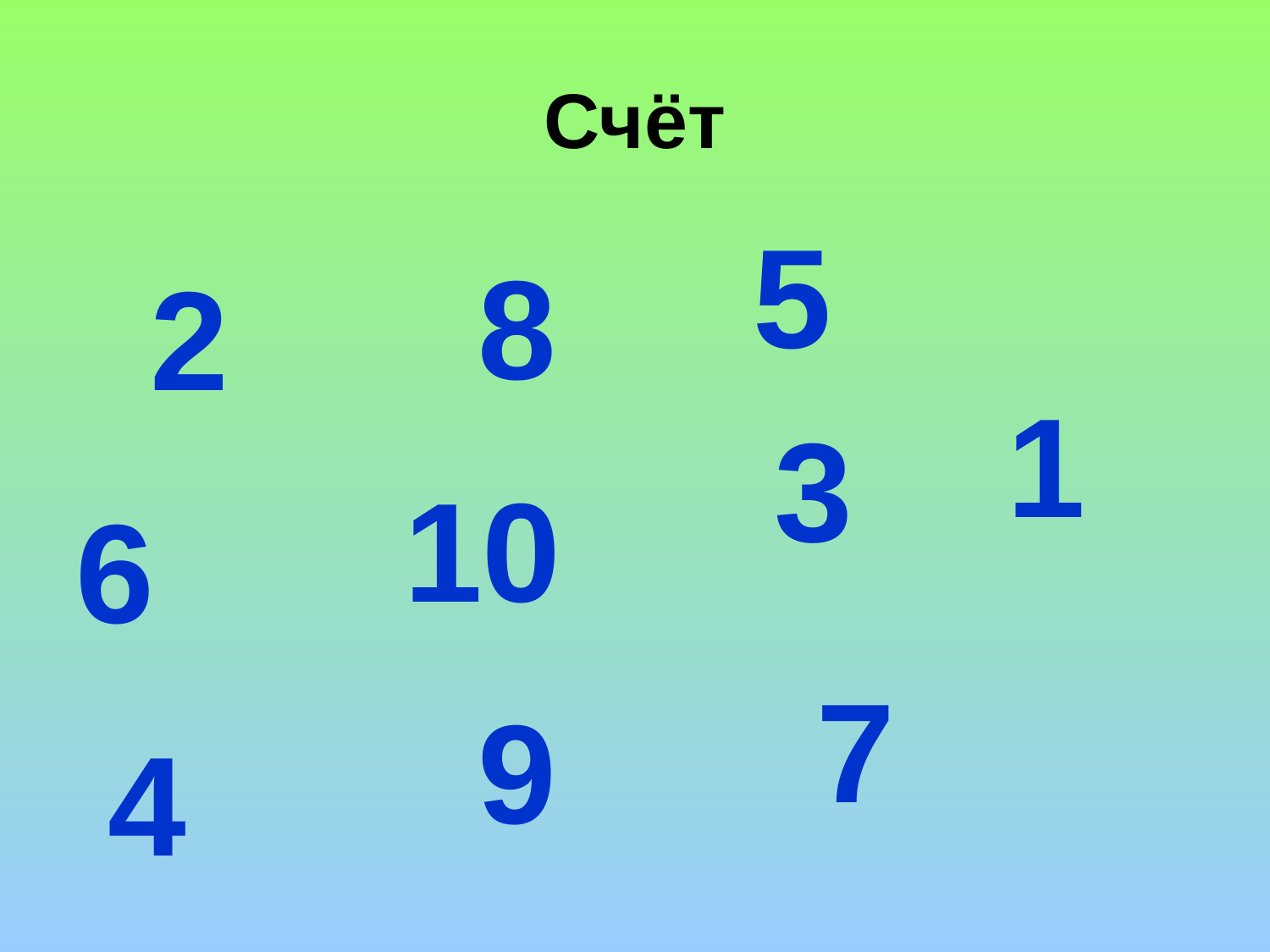

# Счёт
5
8
2
1
3
10
6
7
9
4